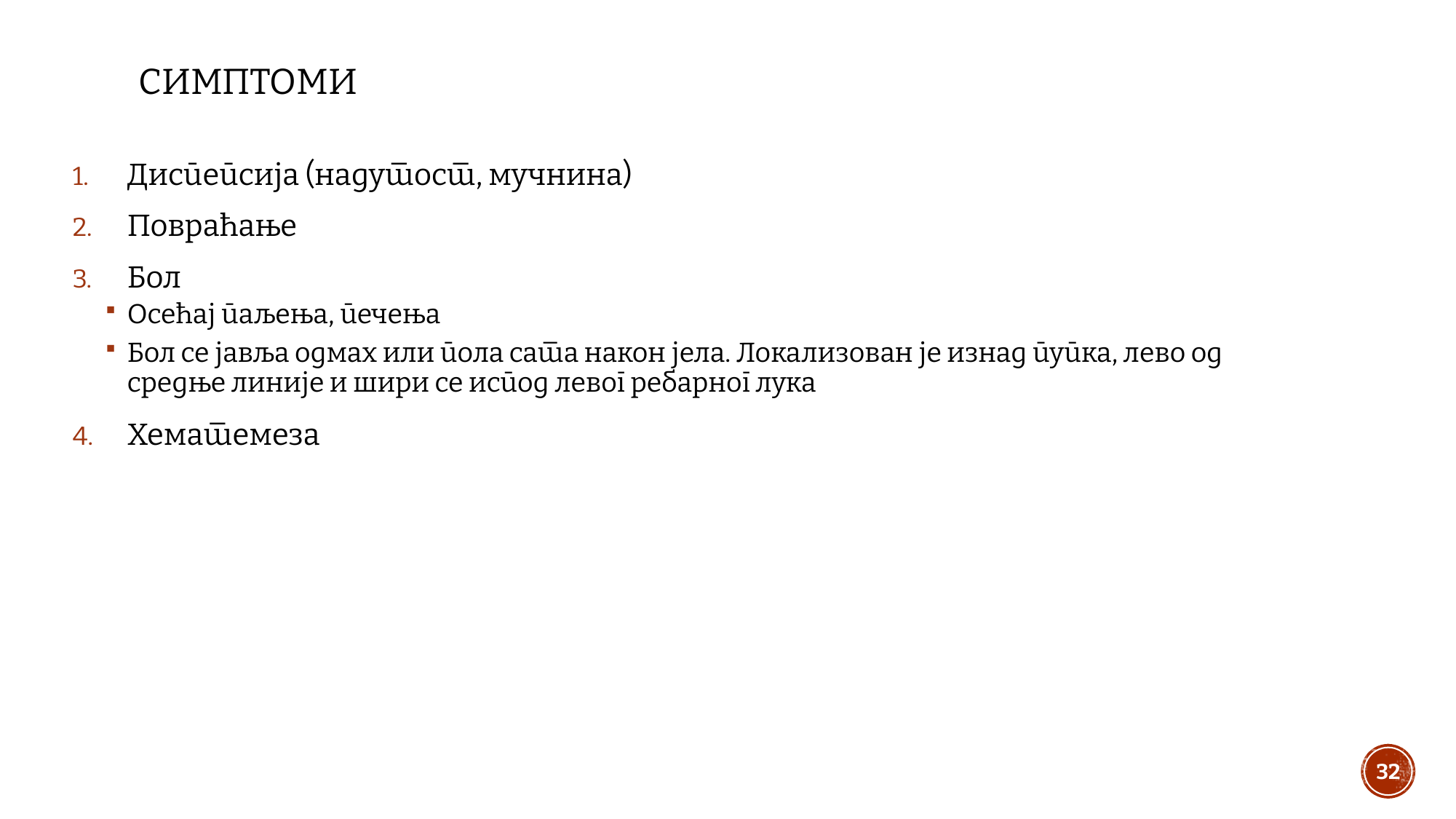

# Симптоми
Диспепсија (надутост, мучнина)
Повраћање
Бол
Осећај паљења, печења
Бол се јавља одмах или пола сата након јела. Локализован је изнад пупка, лево од средње линије и шири се испод левог ребарног лука
Хематемеза
32